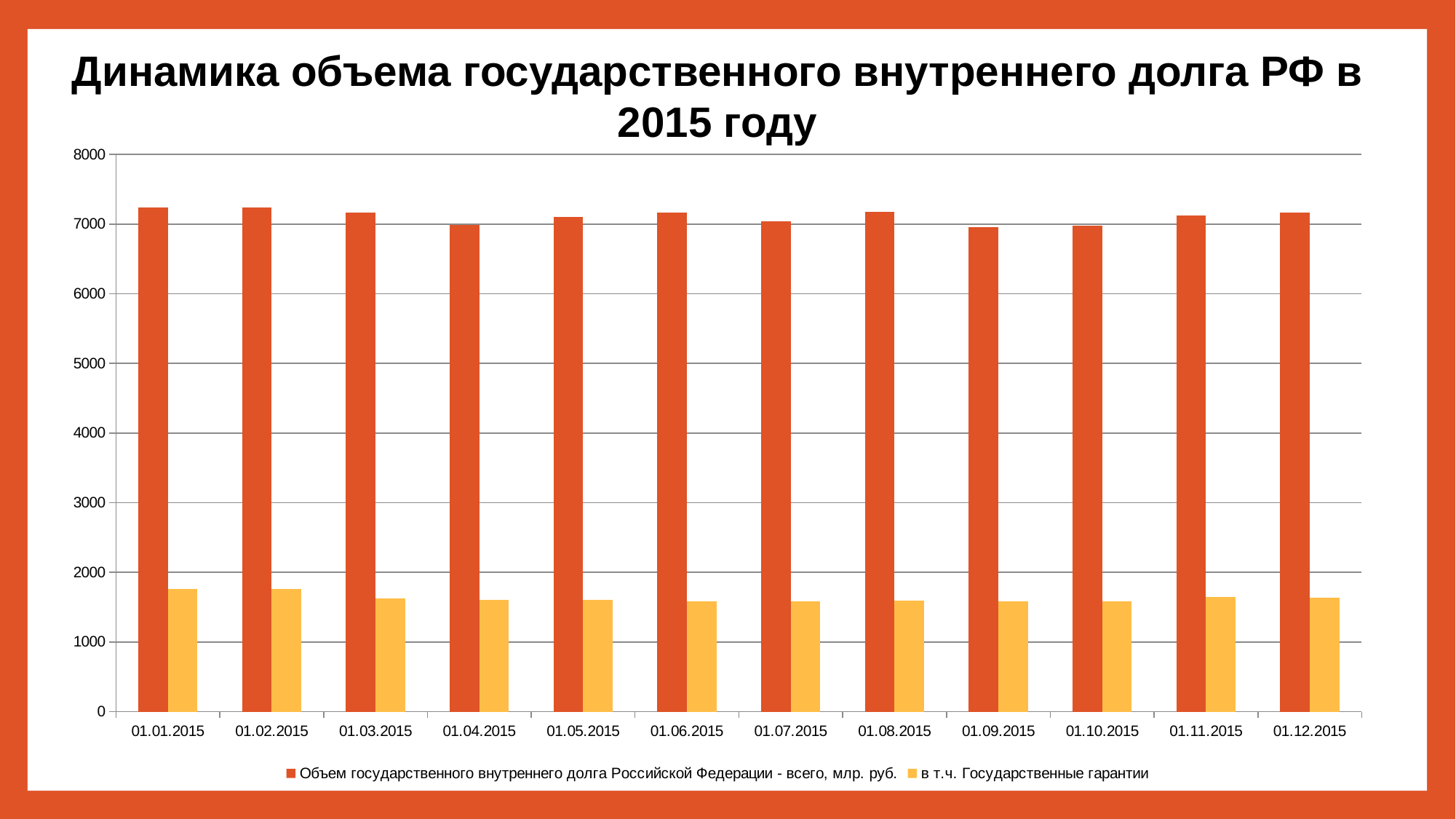

Динамика объема государственного внутреннего долга РФ в 2015 году

### Chart

| Category | Объем государственного внутреннего долга Российской Федерации - всего, млр. руб. | в т.ч. Государственные гарантии |
|---|---|---|
| 01.01.2015 | 7241.169 | 1765.456 |
| 01.02.2015 | 7240.896 | 1761.561 |
| 01.03.2015 | 7159.78 | 1628.23 |
| 01.04.2015 | 6986.477 | 1603.442 |
| 01.05.2015 | 7100.311 | 1607.597 |
| 01.06.2015 | 7160.382 | 1583.108 |
| 01.07.2015 | 7041.289 | 1585.651 |
| 01.08.2015 | 7171.129 | 1589.307 |
| 01.09.2015 | 6955.448 | 1582.954 |
| 01.10.2015 | 6979.189 | 1585.069 |
| 01.11.2015 | 7119.134 | 1643.908 |
| 01.12.2015 | 7160.043 | 1638.908 |